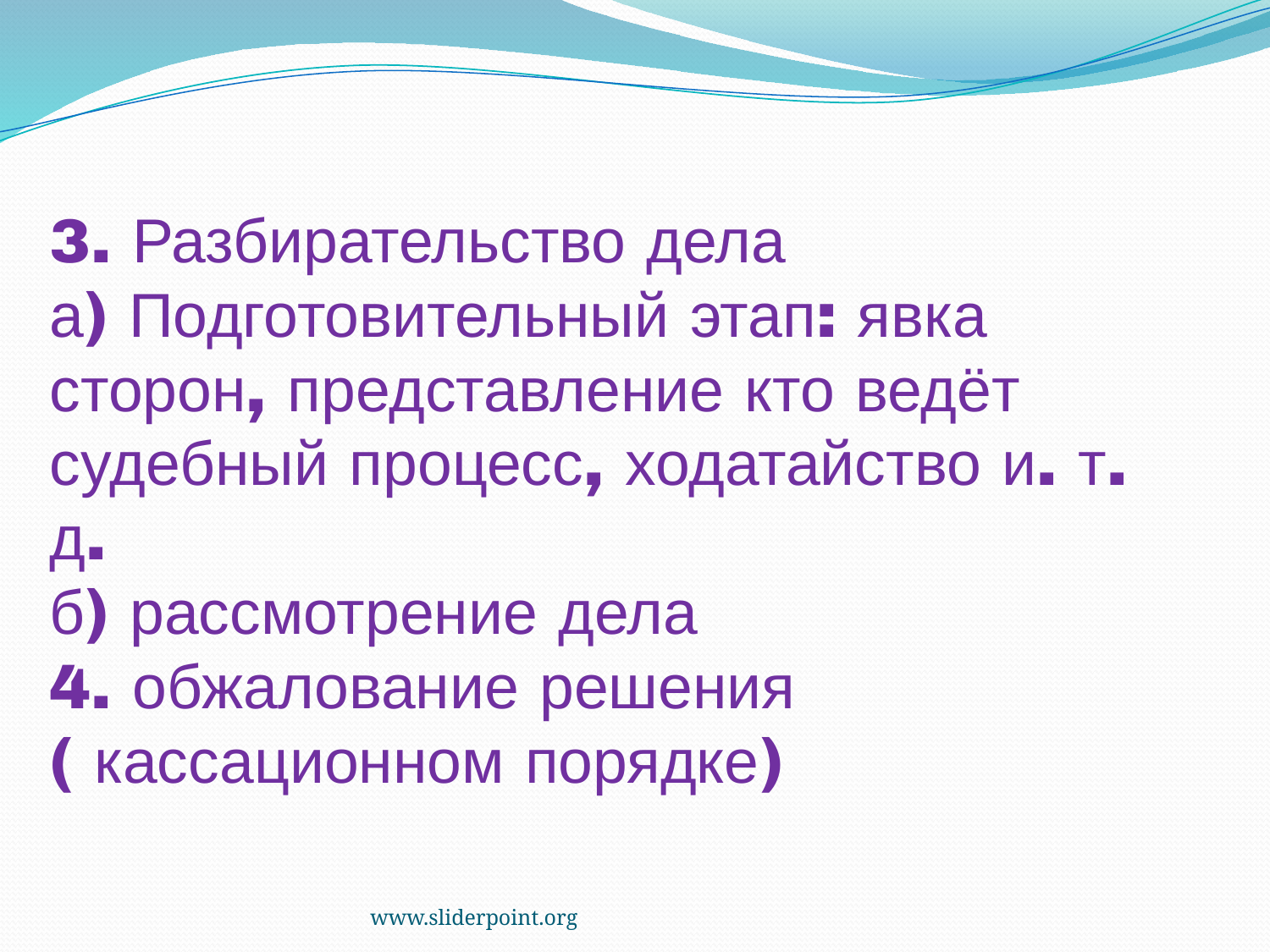

# 3. Разбирательство дела а) Подготовительный этап: явка сторон, представление кто ведёт судебный процесс, ходатайство и. т. д. б) рассмотрение дела 4. обжалование решения ( кассационном порядке)
www.sliderpoint.org